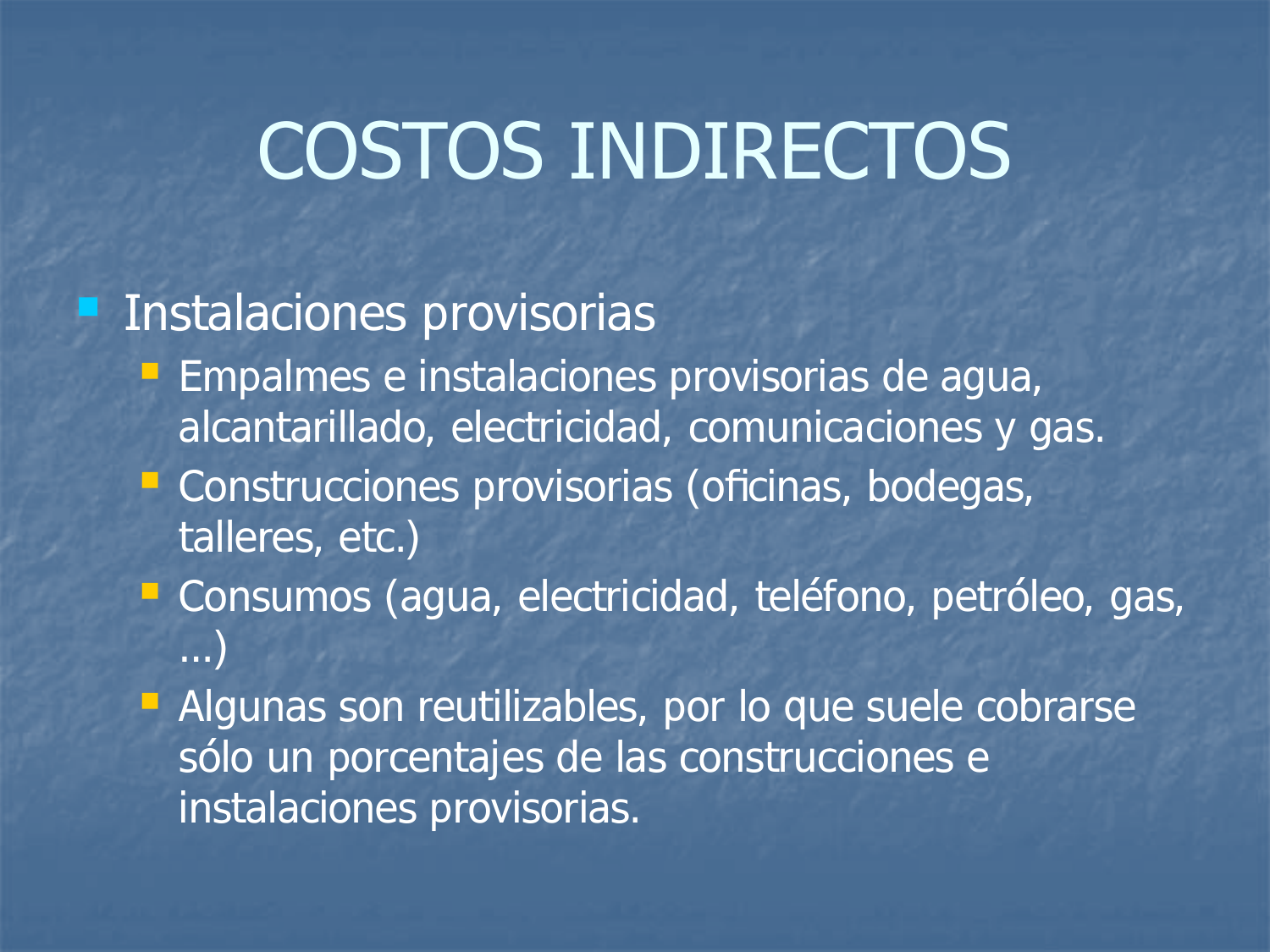

# COSTOS INDIRECTOS
Instalaciones provisorias
Empalmes e instalaciones provisorias de agua, alcantarillado, electricidad, comunicaciones y gas.
Construcciones provisorias (oficinas, bodegas, talleres, etc.)
Consumos (agua, electricidad, teléfono, petróleo, gas, …)
Algunas son reutilizables, por lo que suele cobrarse sólo un porcentajes de las construcciones e instalaciones provisorias.